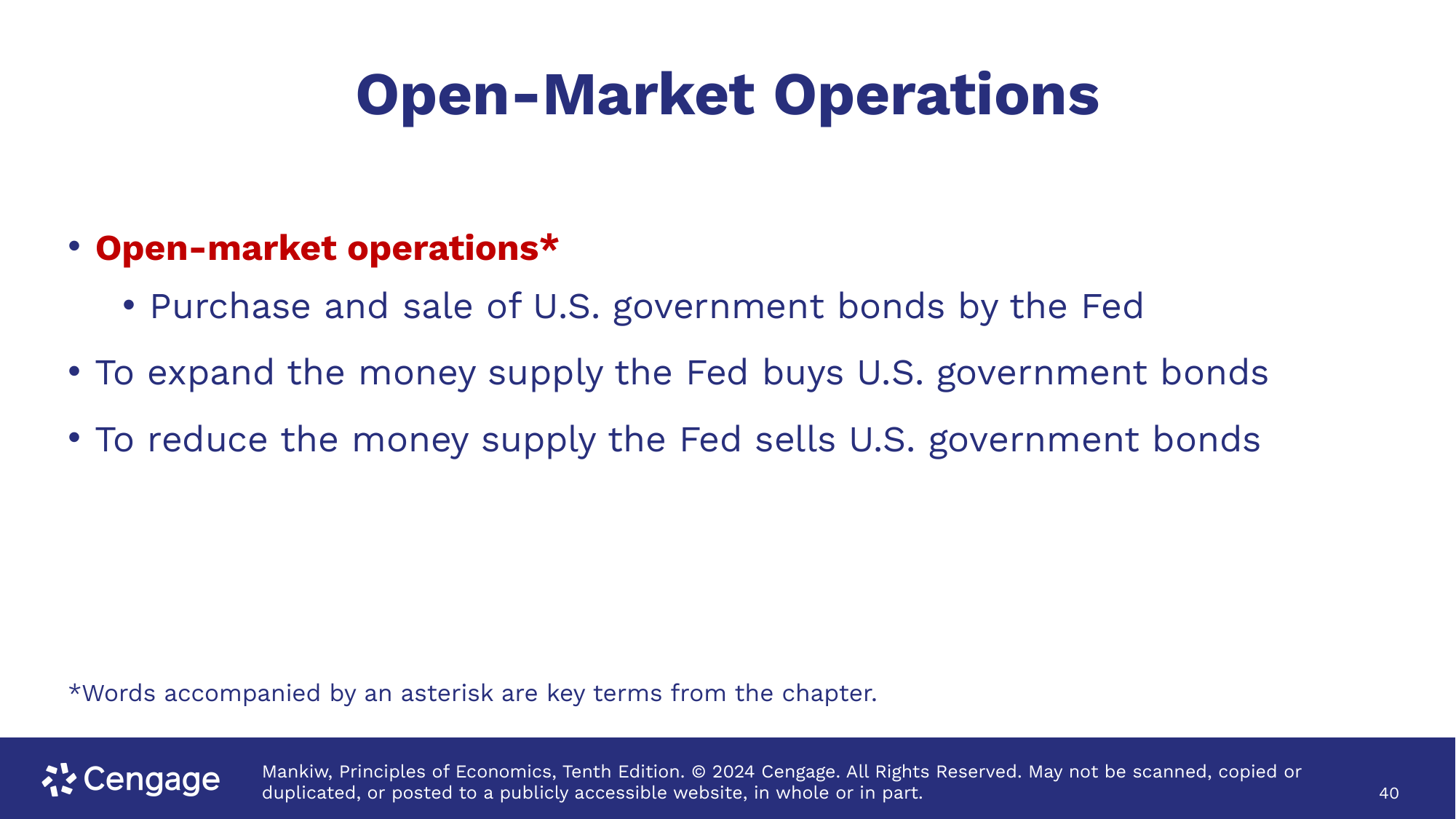

# Open-Market Operations
Open-market operations*
Purchase and sale of U.S. government bonds by the Fed
To expand the money supply the Fed buys U.S. government bonds
To reduce the money supply the Fed sells U.S. government bonds
*Words accompanied by an asterisk are key terms from the chapter.